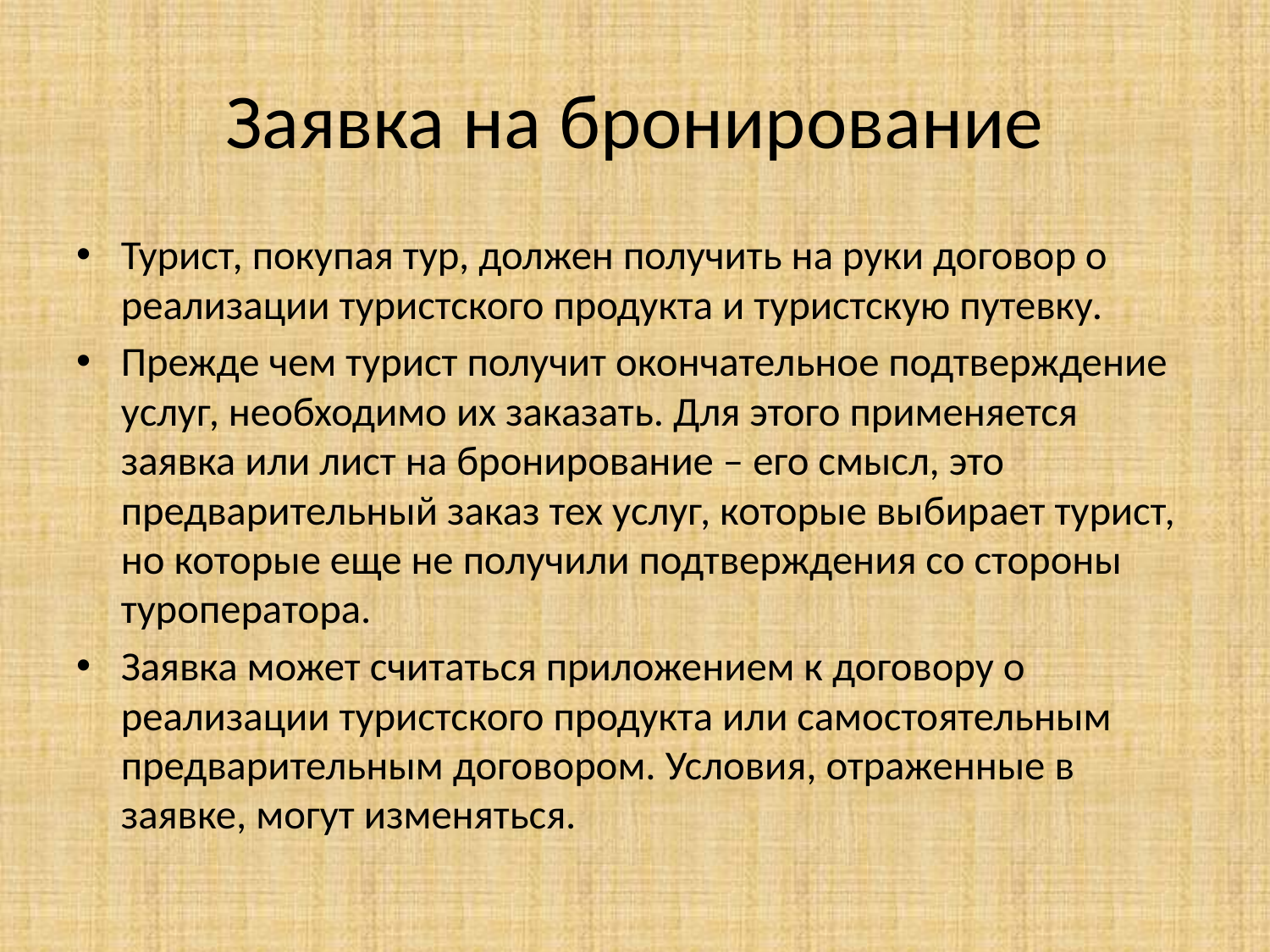

# Заявка на бронирование
Турист, покупая тур, должен получить на руки договор о реализации туристского продукта и туристскую путевку.
Прежде чем турист получит окончательное подтверждение услуг, необходимо их заказать. Для этого применяется заявка или лист на бронирование – его смысл, это предварительный заказ тех услуг, которые выбирает турист, но которые еще не получили подтверждения со стороны туроператора.
Заявка может считаться приложением к договору о реализации туристского продукта или самостоятельным предварительным договором. Условия, отраженные в заявке, могут изменяться.